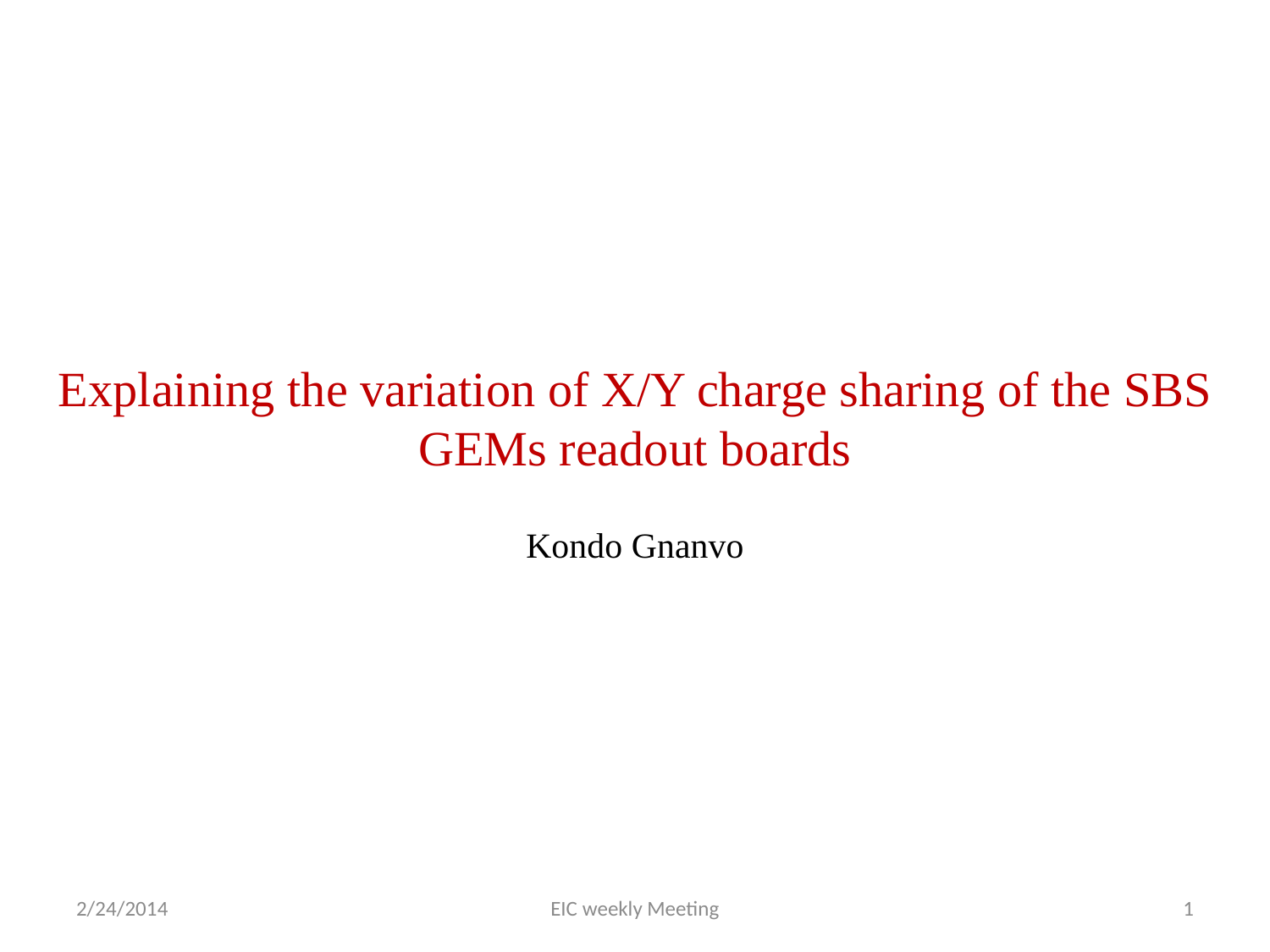

# Explaining the variation of X/Y charge sharing of the SBS GEMs readout boards
Kondo Gnanvo
2/24/2014
EIC weekly Meeting
1